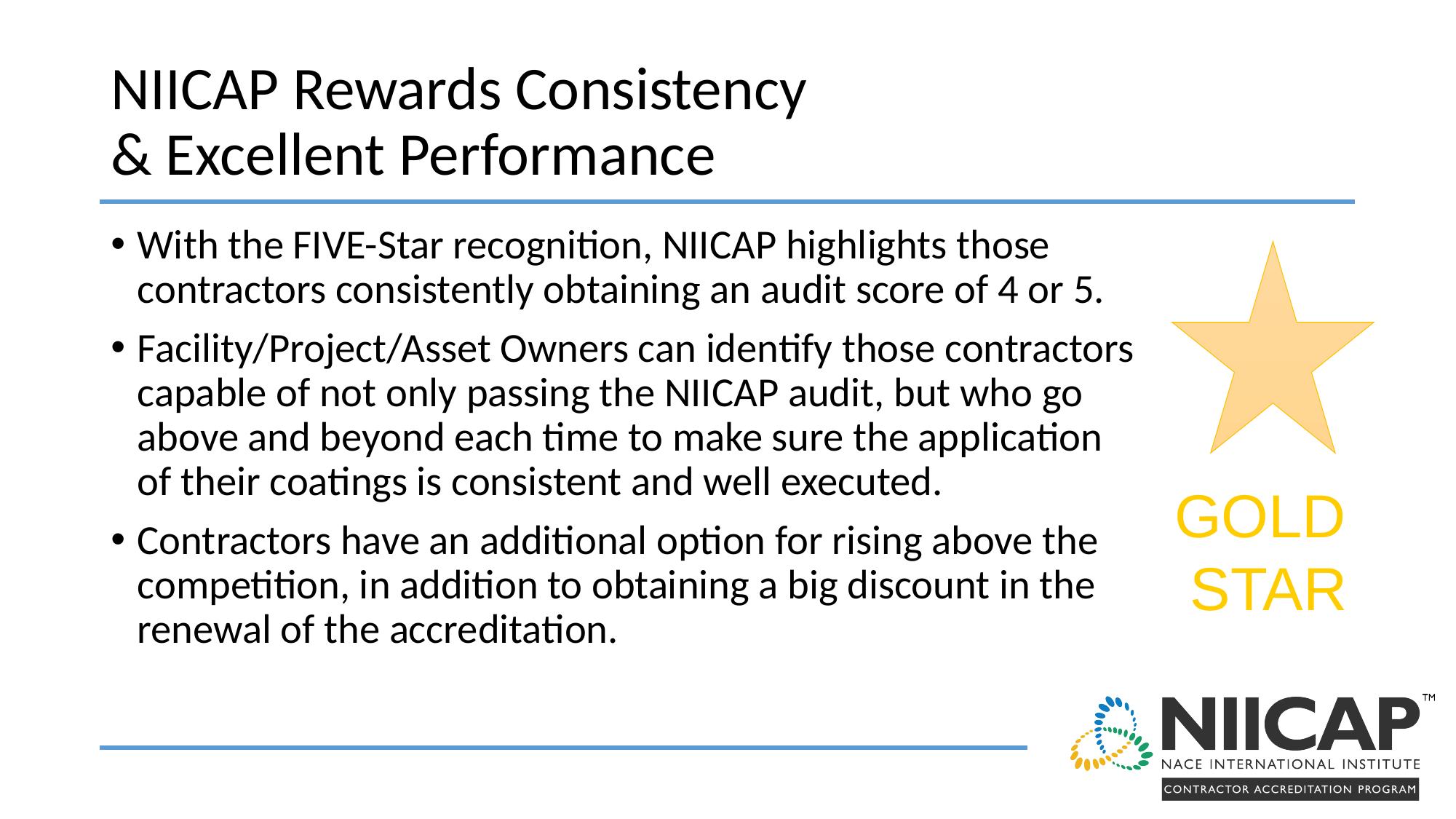

# NIICAP Rewards Consistency & Excellent Performance
With the FIVE-Star recognition, NIICAP highlights those contractors consistently obtaining an audit score of 4 or 5.
Facility/Project/Asset Owners can identify those contractors capable of not only passing the NIICAP audit, but who go above and beyond each time to make sure the application of their coatings is consistent and well executed.
Contractors have an additional option for rising above the competition, in addition to obtaining a big discount in the renewal of the accreditation.

GOLD
STAR